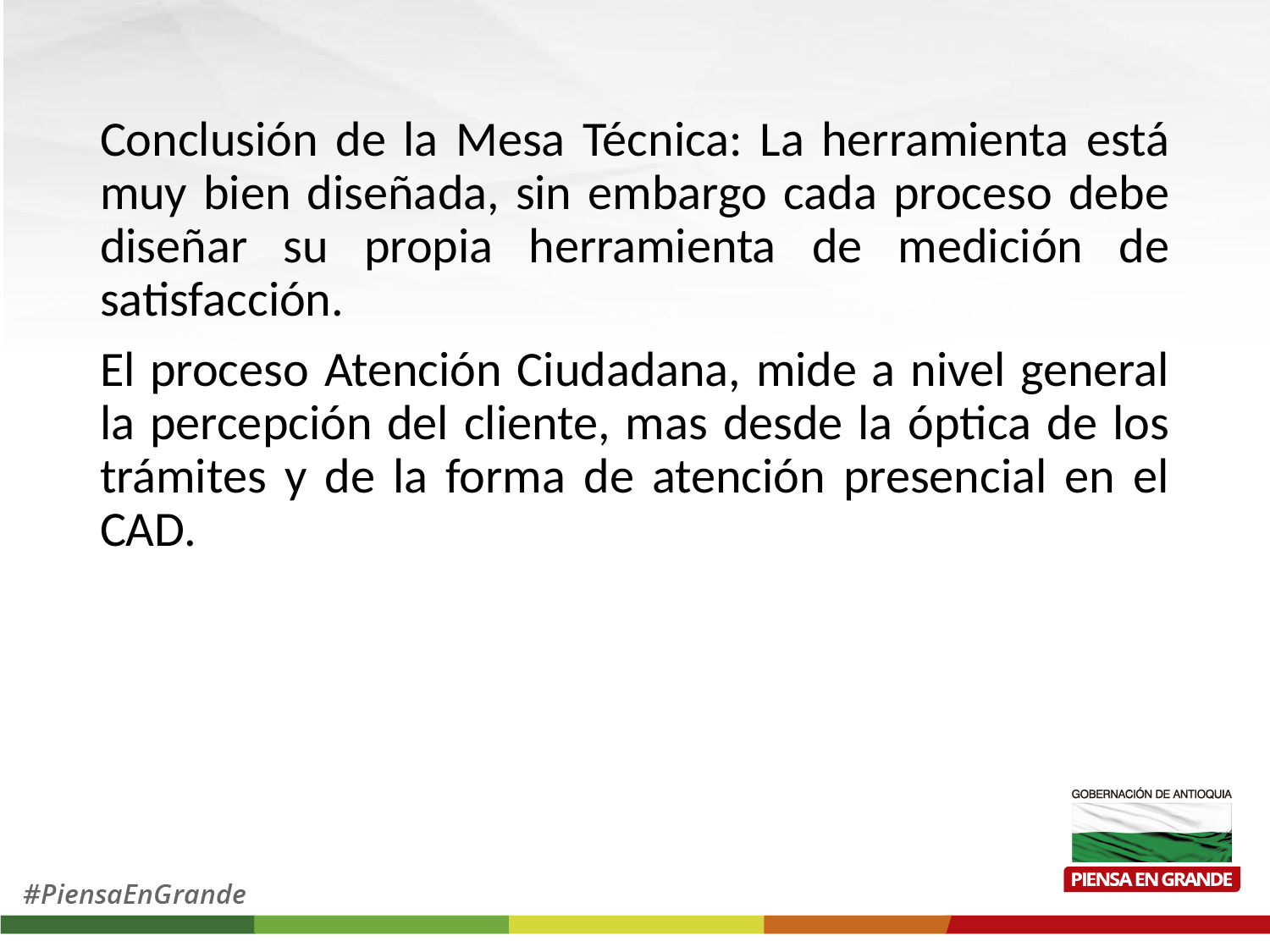

Conclusión de la Mesa Técnica: La herramienta está muy bien diseñada, sin embargo cada proceso debe diseñar su propia herramienta de medición de satisfacción.
El proceso Atención Ciudadana, mide a nivel general la percepción del cliente, mas desde la óptica de los trámites y de la forma de atención presencial en el CAD.